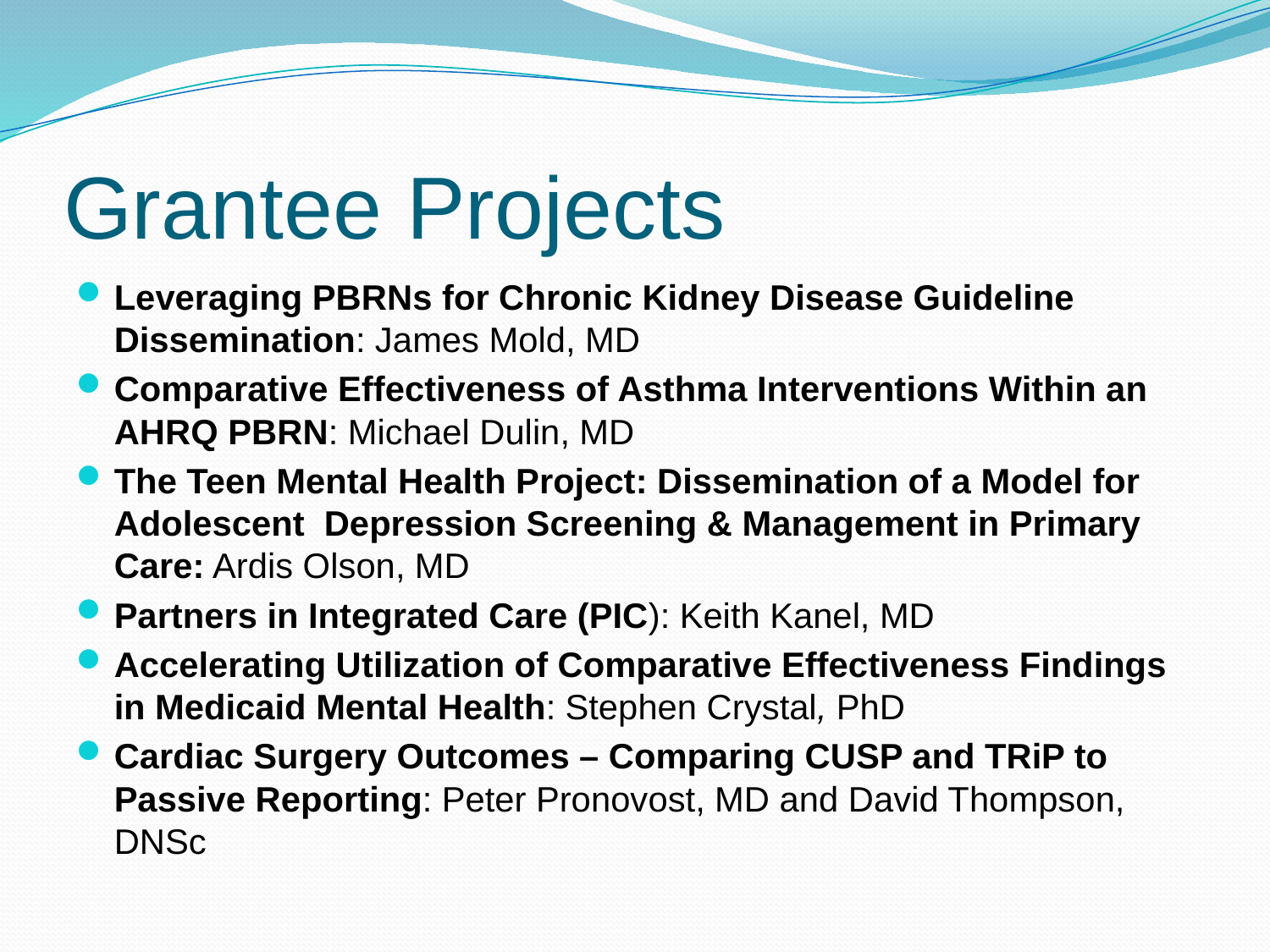

# Grantee Projects
Leveraging PBRNs for Chronic Kidney Disease Guideline Dissemination: James Mold, MD
Comparative Effectiveness of Asthma Interventions Within an AHRQ PBRN: Michael Dulin, MD
The Teen Mental Health Project: Dissemination of a Model for Adolescent  Depression Screening & Management in Primary Care: Ardis Olson, MD
Partners in Integrated Care (PIC): Keith Kanel, MD
Accelerating Utilization of Comparative Effectiveness Findings in Medicaid Mental Health: Stephen Crystal, PhD
Cardiac Surgery Outcomes – Comparing CUSP and TRiP to Passive Reporting: Peter Pronovost, MD and David Thompson, DNSc